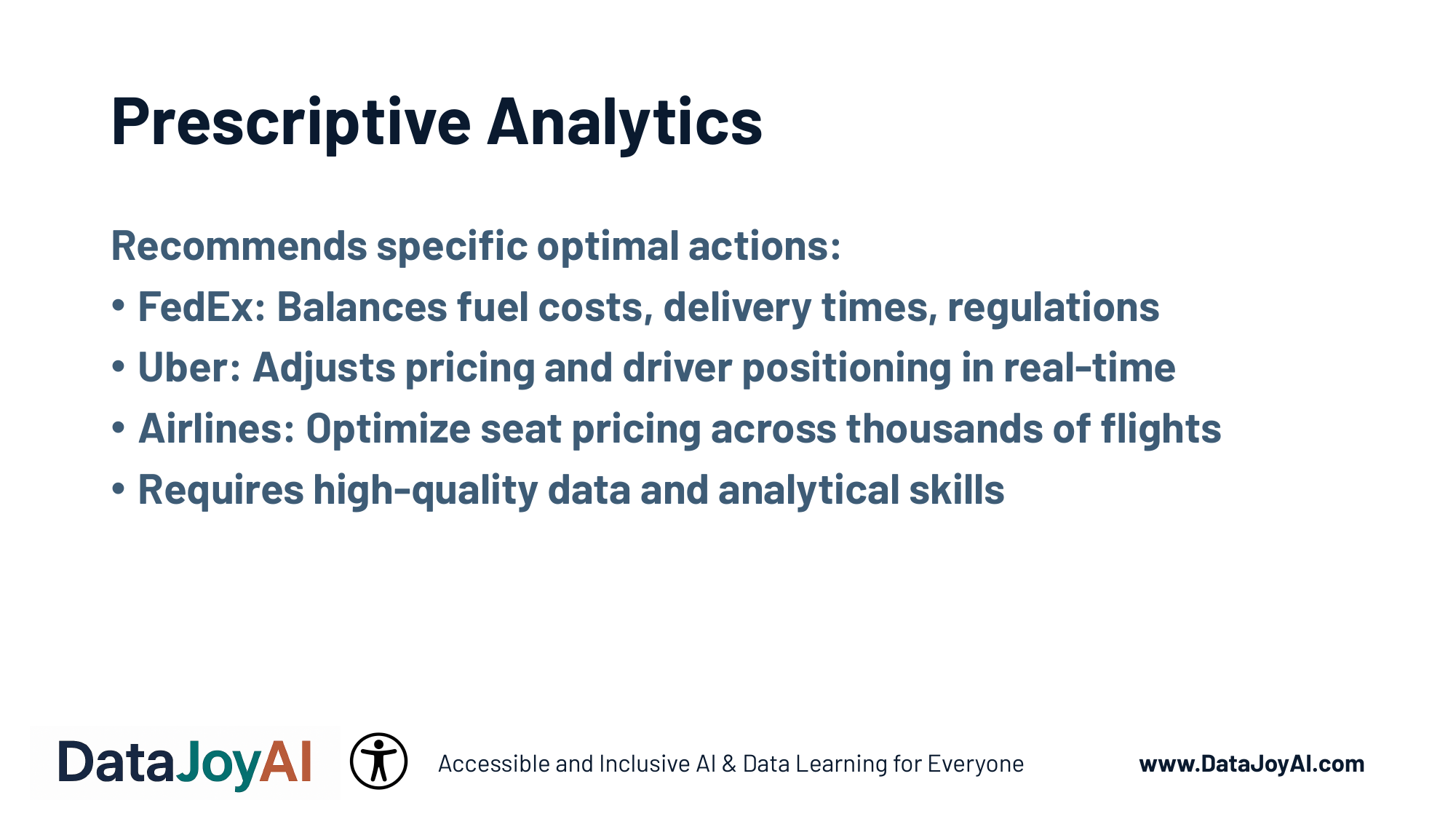

# Prescriptive Analytics
Recommends specific optimal actions:
FedEx: Balances fuel costs, delivery times, regulations
Uber: Adjusts pricing and driver positioning in real-time
Airlines: Optimize seat pricing across thousands of flights
Requires high-quality data and analytical skills